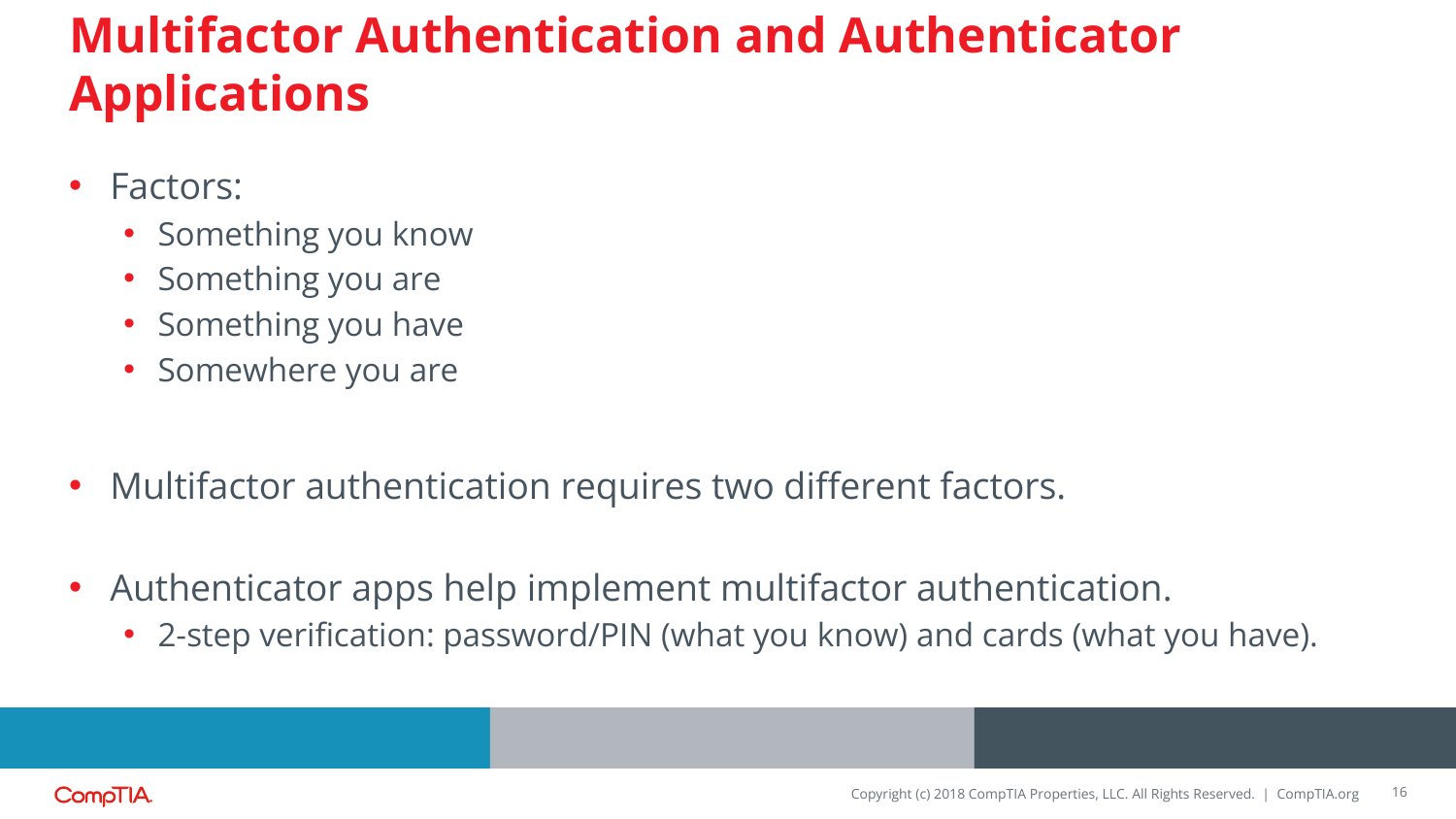

# Multifactor Authentication and Authenticator Applications
Factors:
Something you know
Something you are
Something you have
Somewhere you are

Multifactor authentication requires two different factors.

Authenticator apps help implement multifactor authentication.
2-step verification: password/PIN (what you know) and cards (what you have).
16